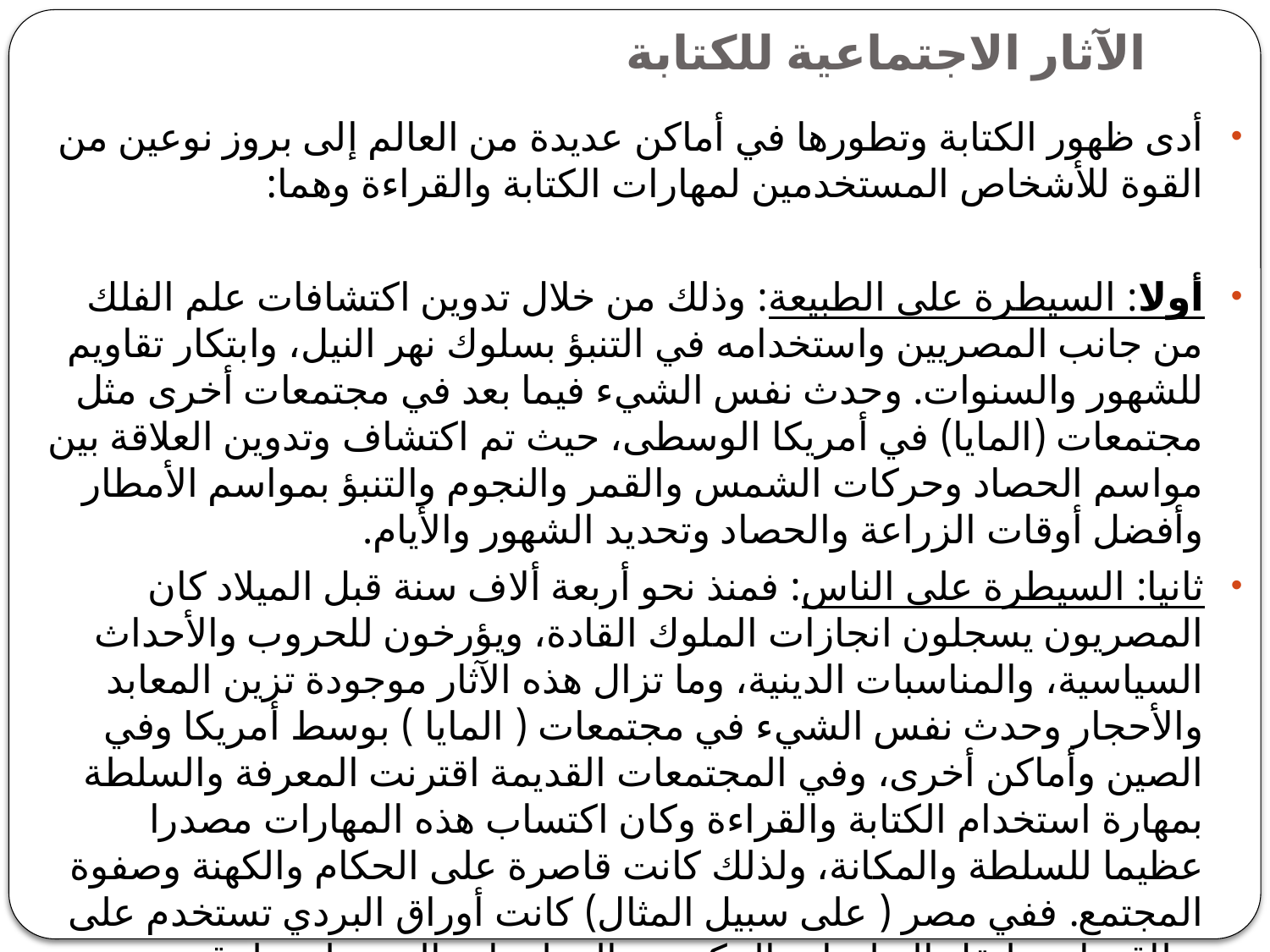

# الآثار الاجتماعية للكتابة
أدى ظهور الكتابة وتطورها في أماكن عديدة من العالم إلى بروز نوعين من القوة للأشخاص المستخدمين لمهارات الكتابة والقراءة وهما:

أولا: السيطرة على الطبيعة: وذلك من خلال تدوين اكتشافات علم الفلك من جانب المصريين واستخدامه في التنبؤ بسلوك نهر النيل، وابتكار تقاويم للشهور والسنوات. وحدث نفس الشيء فيما بعد في مجتمعات أخرى مثل مجتمعات (المايا) في أمريكا الوسطى، حيث تم اكتشاف وتدوين العلاقة بين مواسم الحصاد وحركات الشمس والقمر والنجوم والتنبؤ بمواسم الأمطار وأفضل أوقات الزراعة والحصاد وتحديد الشهور والأيام.
ثانيا: السيطرة على الناس: فمنذ نحو أربعة ألاف سنة قبل الميلاد كان المصريون يسجلون انجازات الملوك القادة، ويؤرخون للحروب والأحداث السياسية، والمناسبات الدينية، وما تزال هذه الآثار موجودة تزين المعابد والأحجار وحدث نفس الشيء في مجتمعات ( المايا ) بوسط أمريكا وفي الصين وأماكن أخرى، وفي المجتمعات القديمة اقترنت المعرفة والسلطة بمهارة استخدام الكتابة والقراءة وكان اكتساب هذه المهارات مصدرا عظيما للسلطة والمكانة، ولذلك كانت قاصرة على الحكام والكهنة وصفوة المجتمع. ففي مصر ( على سبيل المثال) كانت أوراق البردي تستخدم على نطاق واسع لنقل التعليمات المكتوبة والمعلومات المسجلة بطرق عديدة، وكان تعلم الكتابة والقراءة يعد مهارة ذات قيمة تتيح لمن يتقنها السلطة والمكانة الاجتماعية والدينية.